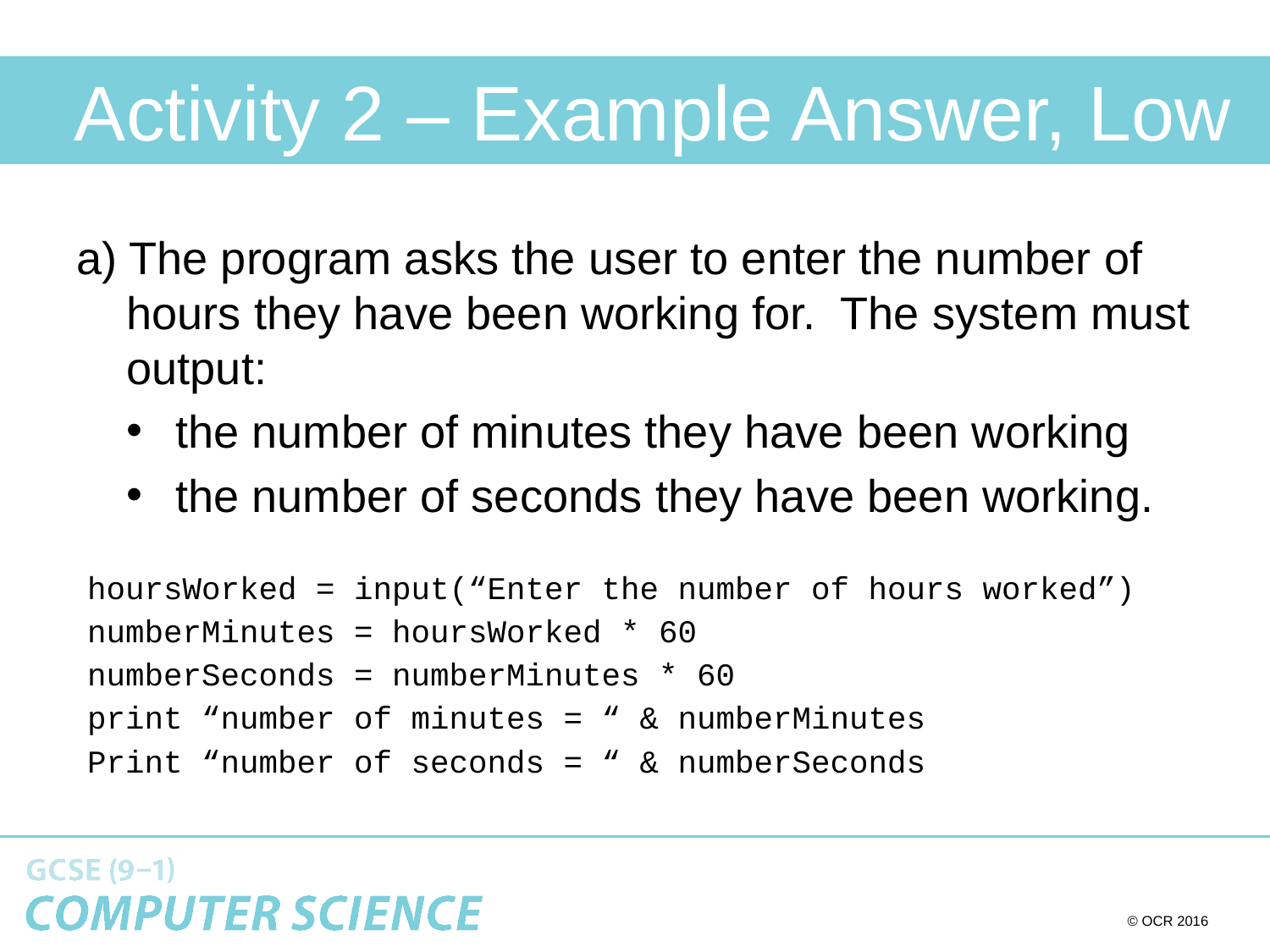

# Activity 2 – Example Answer, Low

a) The program asks the user to enter the number of hours they have been working for.  The system must output:
the number of minutes they have been working
the number of seconds they have been working.

hoursWorked = input(“Enter the number of hours worked”)
numberMinutes = hoursWorked * 60
numberSeconds = numberMinutes * 60
print “number of minutes = “ & numberMinutes
Print “number of seconds = “ & numberSeconds